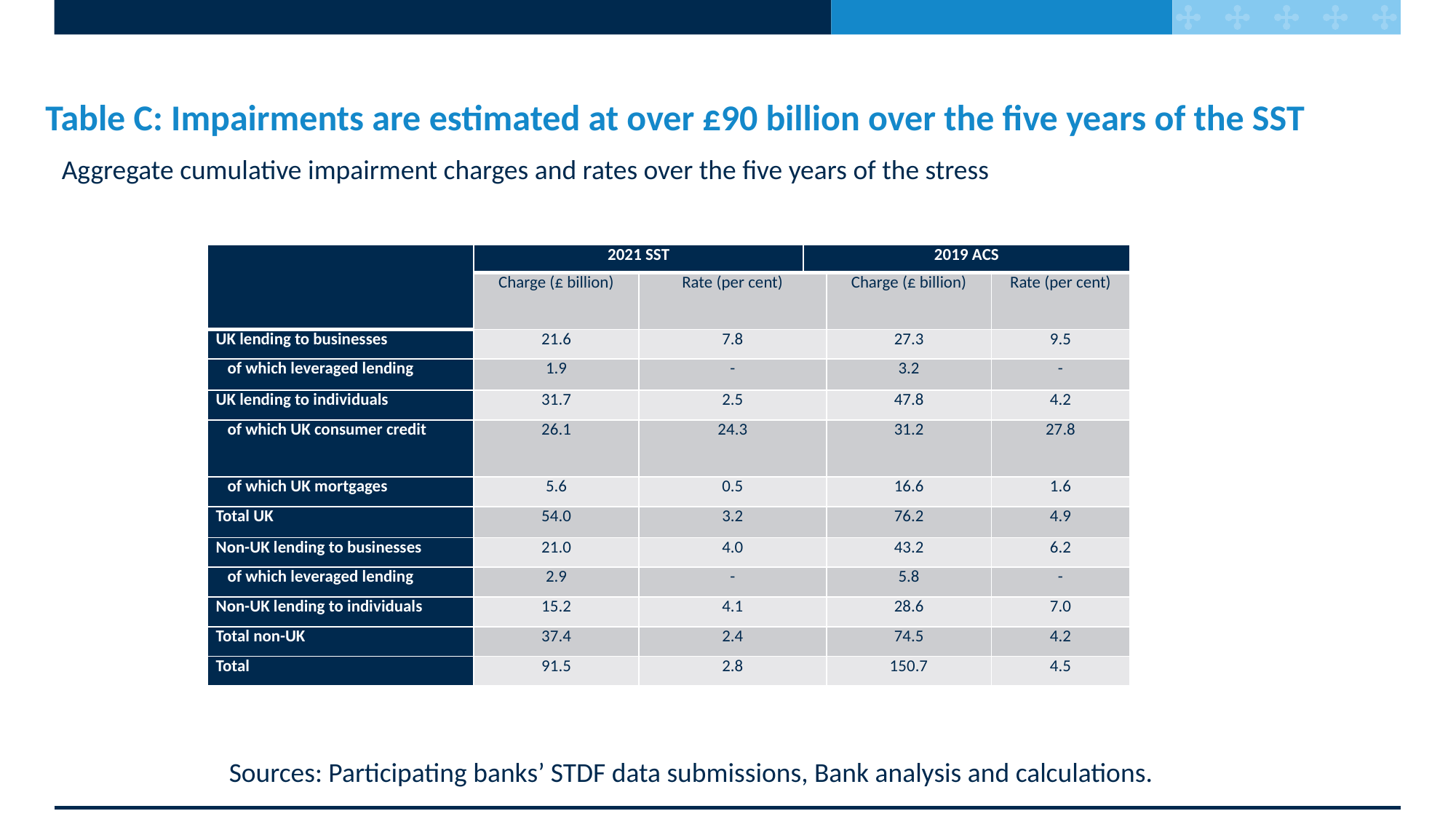

# Table C: Impairments are estimated at over £90 billion over the five years of the SST
Aggregate cumulative impairment charges and rates over the five years of the stress
|  | 2021 SST |  | 2019 ACS |  |  |
| --- | --- | --- | --- | --- | --- |
|  | Charge (£ billion) | Rate (per cent) |  | Charge (£ billion) | Rate (per cent) |
| UK lending to businesses | 21.6 | 7.8 |  | 27.3 | 9.5 |
| of which leveraged lending | 1.9 | - |  | 3.2 | - |
| UK lending to individuals | 31.7 | 2.5 |  | 47.8 | 4.2 |
| of which UK consumer credit | 26.1 | 24.3 |  | 31.2 | 27.8 |
| of which UK mortgages | 5.6 | 0.5 |  | 16.6 | 1.6 |
| Total UK | 54.0 | 3.2 |  | 76.2 | 4.9 |
| Non-UK lending to businesses | 21.0 | 4.0 |  | 43.2 | 6.2 |
| of which leveraged lending | 2.9 | - |  | 5.8 | - |
| Non-UK lending to individuals | 15.2 | 4.1 |  | 28.6 | 7.0 |
| Total non-UK | 37.4 | 2.4 |  | 74.5 | 4.2 |
| Total | 91.5 | 2.8 |  | 150.7 | 4.5 |
Sources: Participating banks’ STDF data submissions, Bank analysis and calculations.